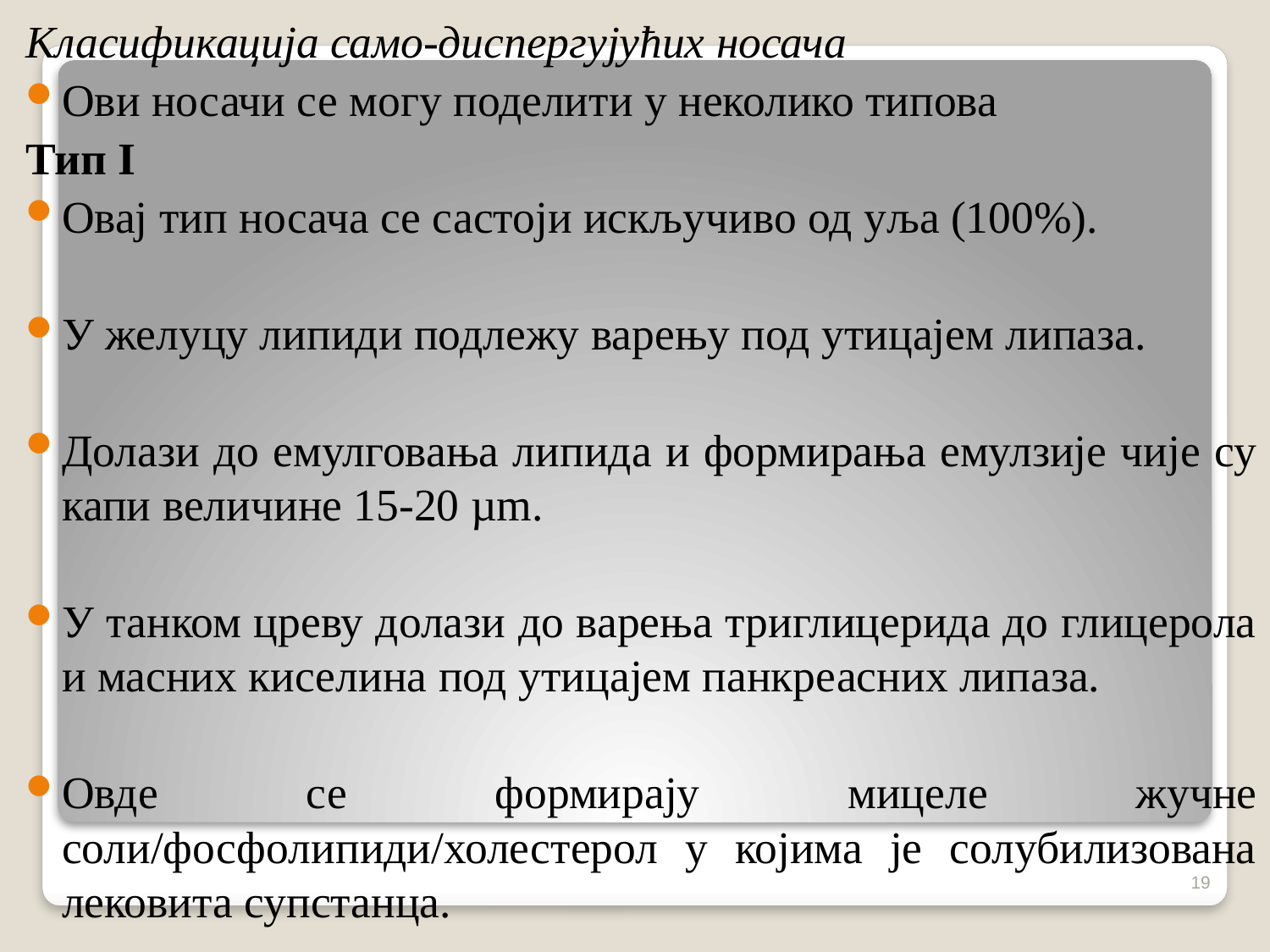

Класификација само-диспергујућих носача
Ови носачи се могу поделити у неколико типова
Тип I
Овај тип носача се састоји искључиво од уља (100%).

У желуцу липиди подлежу варењу под утицајем липаза.

Долази до емулговања липида и формирања емулзије чије су капи величине 15-20 µm.

У танком цреву долази до варења триглицерида до глицерола и масних киселина под утицајем панкреасних липаза.

Овде се формирају мицеле жучне соли/фосфолипиди/холестерол у којима је солубилизована лековита супстанца.
19